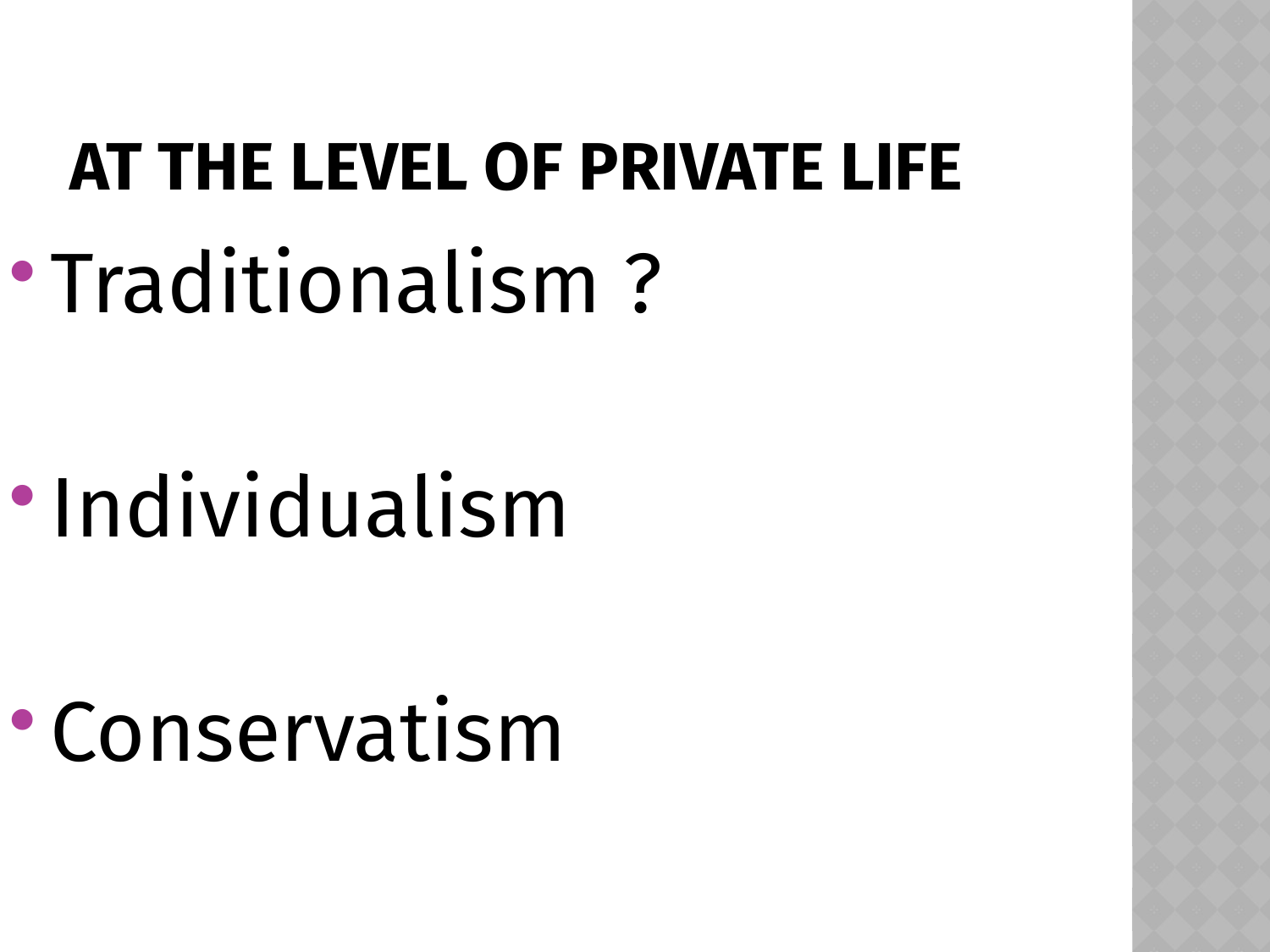

# At the level of private life
Traditionalism ?

Individualism

Conservatism